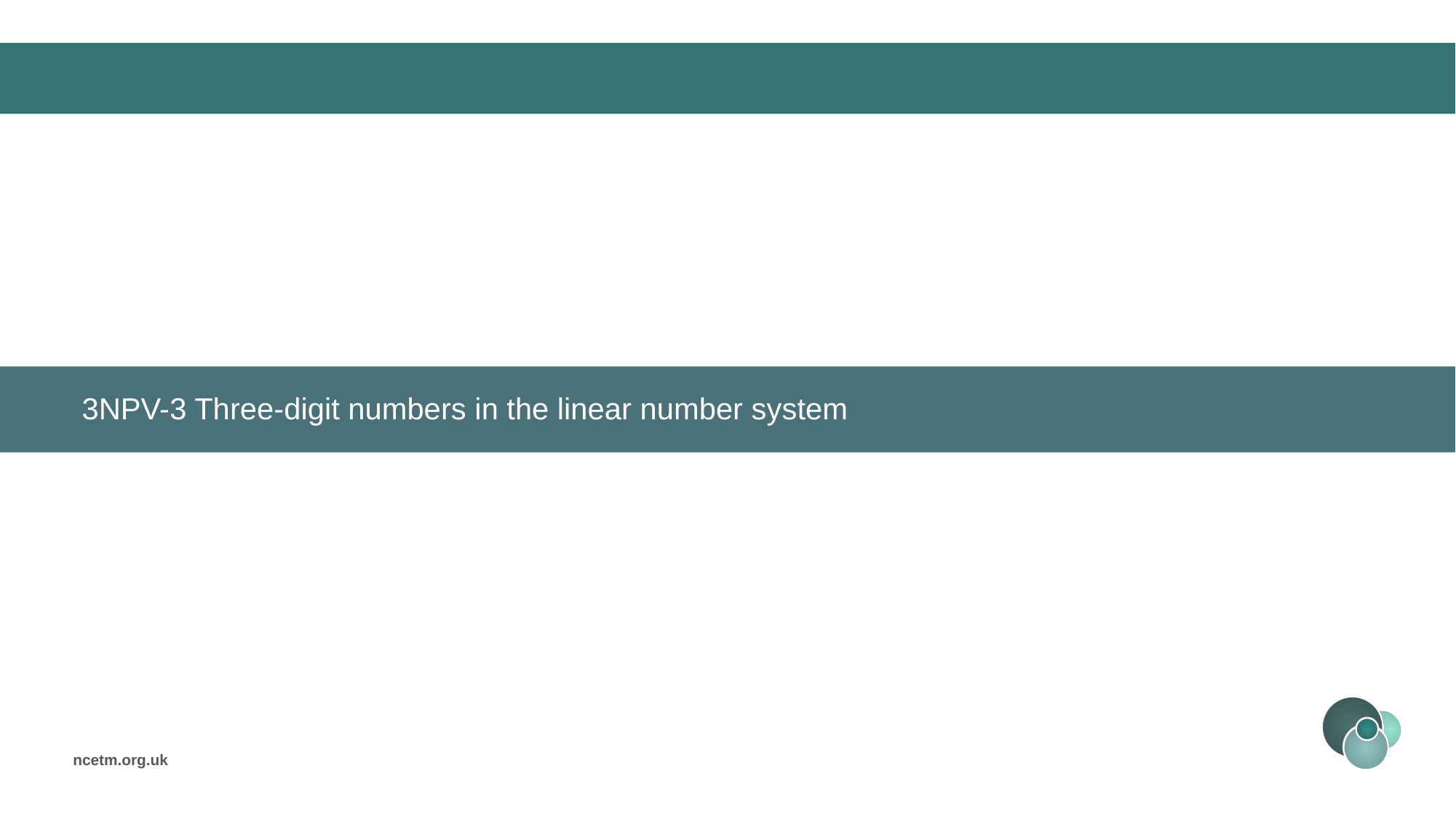

3NPV-3 Three-digit numbers in the linear number system